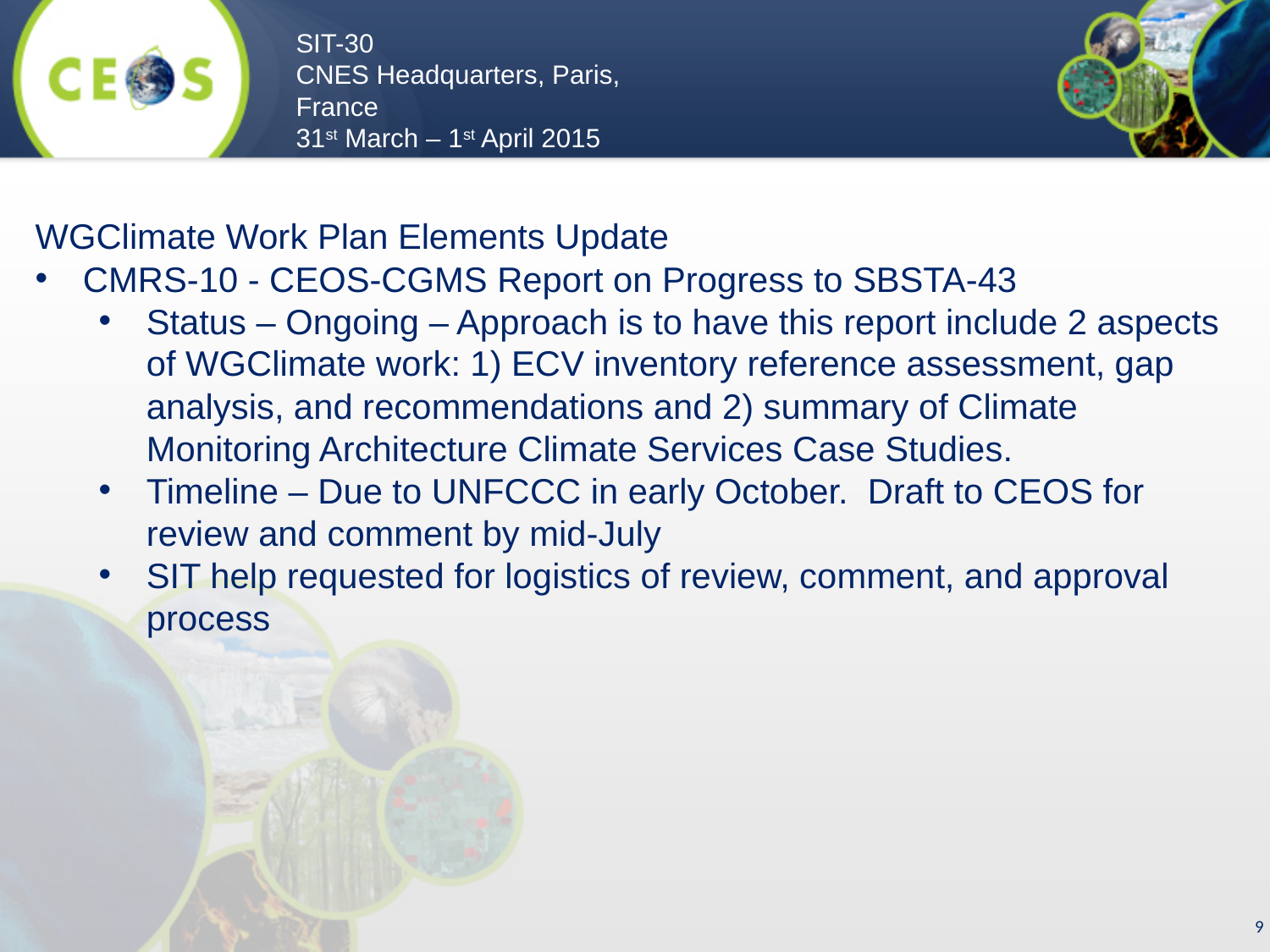

WGClimate Work Plan Elements Update
CMRS-10 - CEOS-CGMS Report on Progress to SBSTA-43
Status – Ongoing – Approach is to have this report include 2 aspects of WGClimate work: 1) ECV inventory reference assessment, gap analysis, and recommendations and 2) summary of Climate Monitoring Architecture Climate Services Case Studies.
Timeline – Due to UNFCCC in early October.  Draft to CEOS for review and comment by mid-July
SIT help requested for logistics of review, comment, and approval process
9